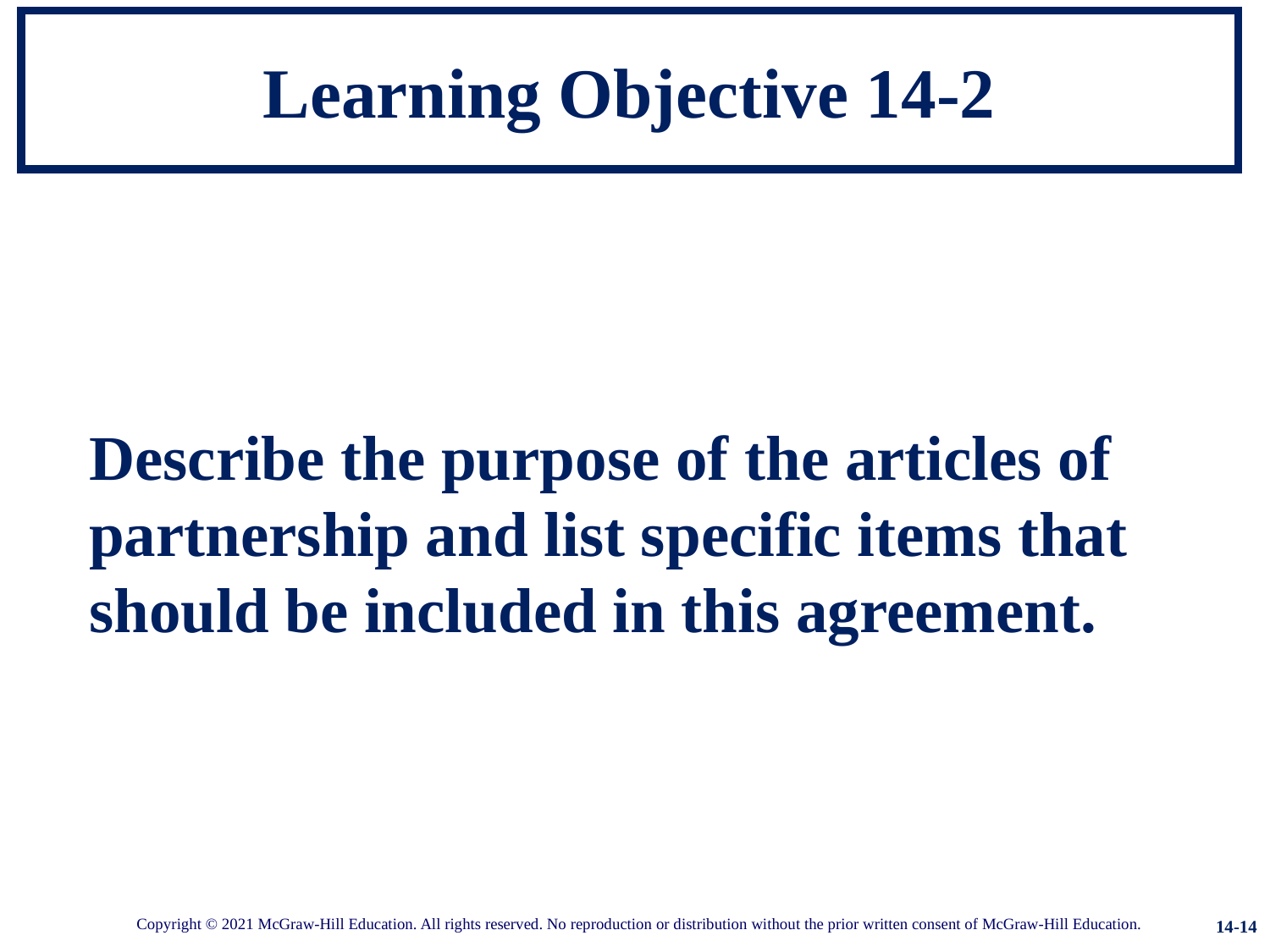

# Learning Objective 14-2
Describe the purpose of the articles of partnership and list specific items that should be included in this agreement.
14-14
Copyright © 2021 McGraw-Hill Education. All rights reserved. No reproduction or distribution without the prior written consent of McGraw-Hill Education.